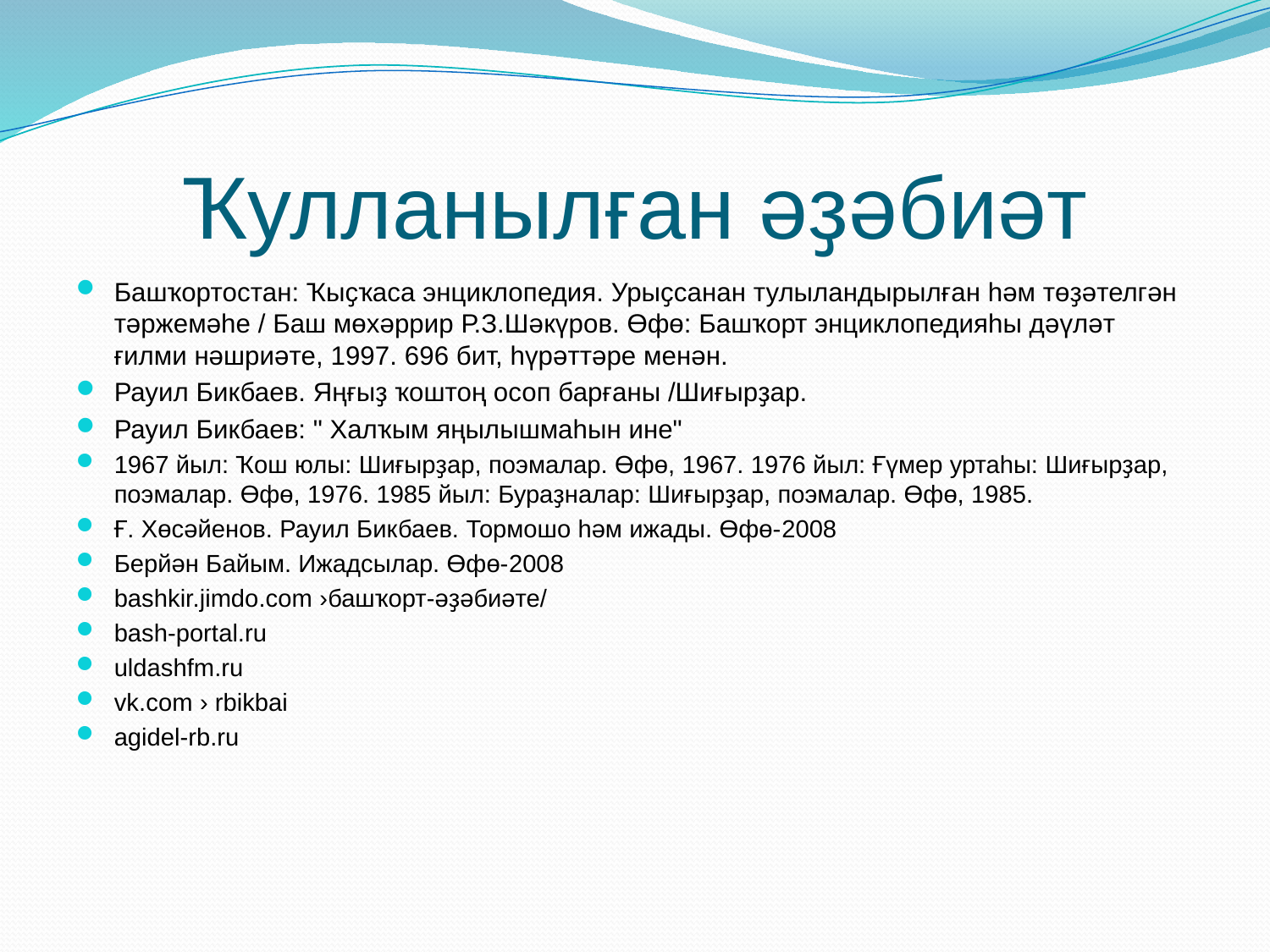

# Ҡулланылған әҙәбиәт
Башҡортостан: Ҡыҫҡаса энциклопедия. Урыҫсанан тулыландырылған һәм төҙәтелгән тәржемәһе / Баш мөхәррир Р.З.Шәкүров. Өфө: Башҡорт энциклопедияһы дәүләт ғилми нәшриәте, 1997. 696 бит, һүрәттәре менән.
Рауил Бикбаев. Яңғыҙ ҡоштоң осоп барғаны /Шиғырҙар.
Рауил Бикбаев: " Халҡым яңылышмаһын ине"
1967 йыл: Ҡош юлы: Шиғырҙар, поэмалар. Өфө, 1967. 1976 йыл: Ғүмер уртаһы: Шиғырҙар, поэмалар. Өфө, 1976. 1985 йыл: Бураҙналар: Шиғырҙар, поэмалар. Өфө, 1985.
Ғ. Хөсәйенов. Рауил Бикбаев. Тормошо һәм ижады. Өфө-2008
Берйән Байым. Ижадсылар. Өфө-2008
bashkir.jimdo.com ›башҡорт-әҙәбиәте/
bash-portal.ru
uldashfm.ru
vk.com › rbikbai
agidel-rb.ru